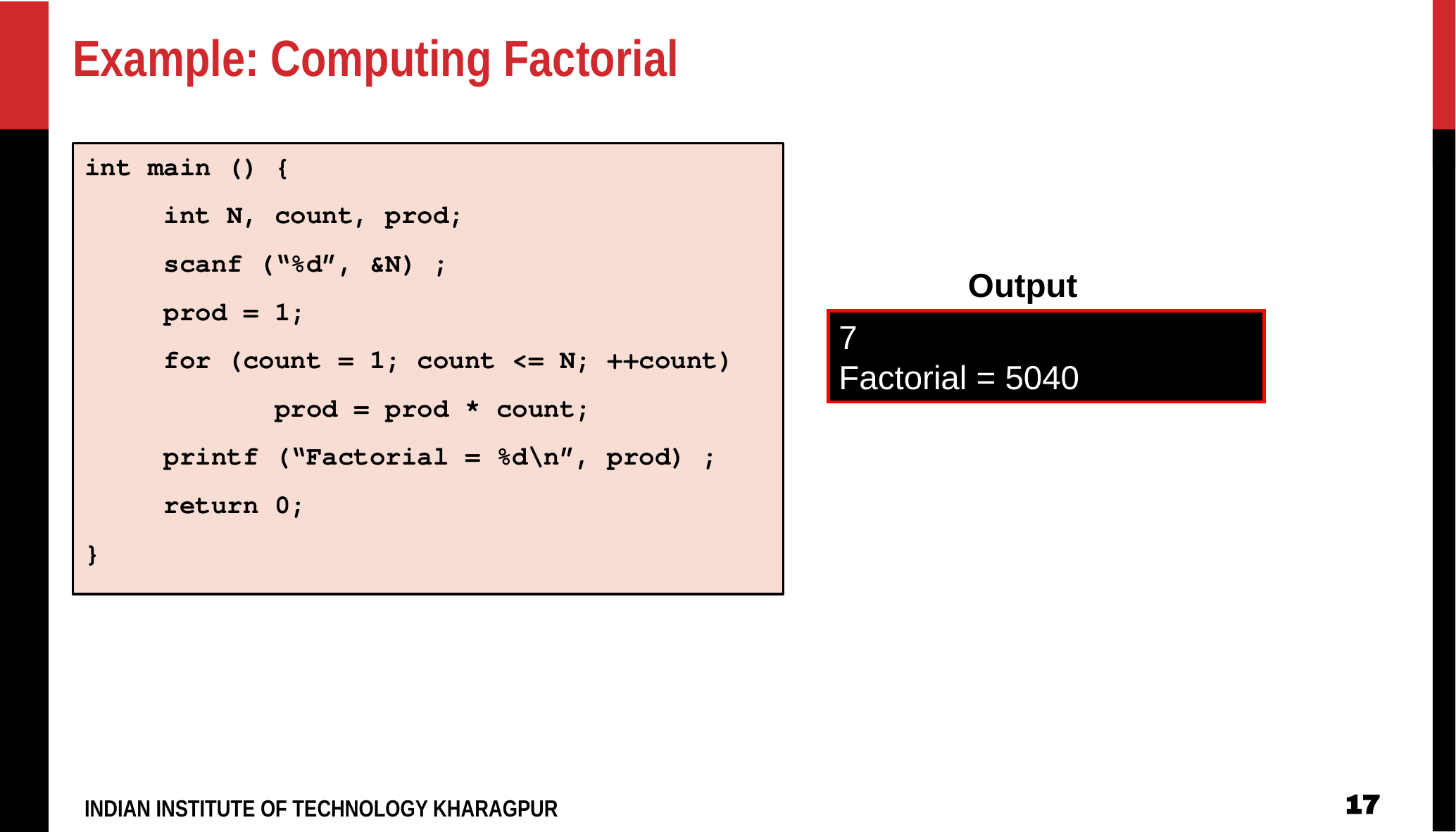

# Example: Computing Factorial
int main () {
     int N, count, prod;
     scanf (“%d”, &N) ;
     prod = 1;
     for (count = 1; count <= N; ++count)
            prod = prod * count;
     printf (“Factorial = %d\n”, prod) ;
     return 0;
}

Output
7
Factorial = 5040
17
INDIAN INSTITUTE OF TECHNOLOGY KHARAGPUR